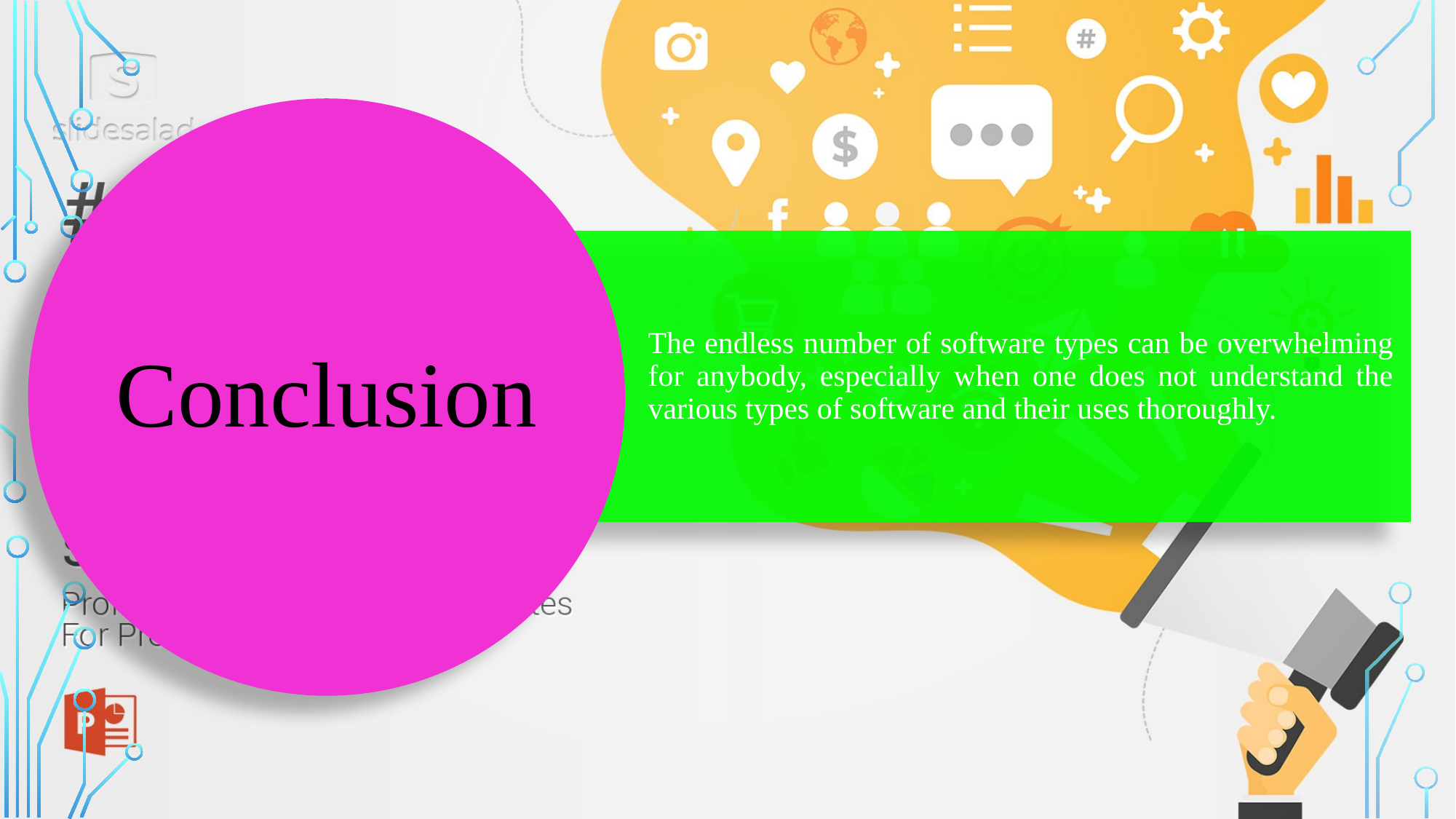

The endless number of software types can be overwhelming for anybody, especially when one does not understand the various types of software and their uses thoroughly.
Conclusion